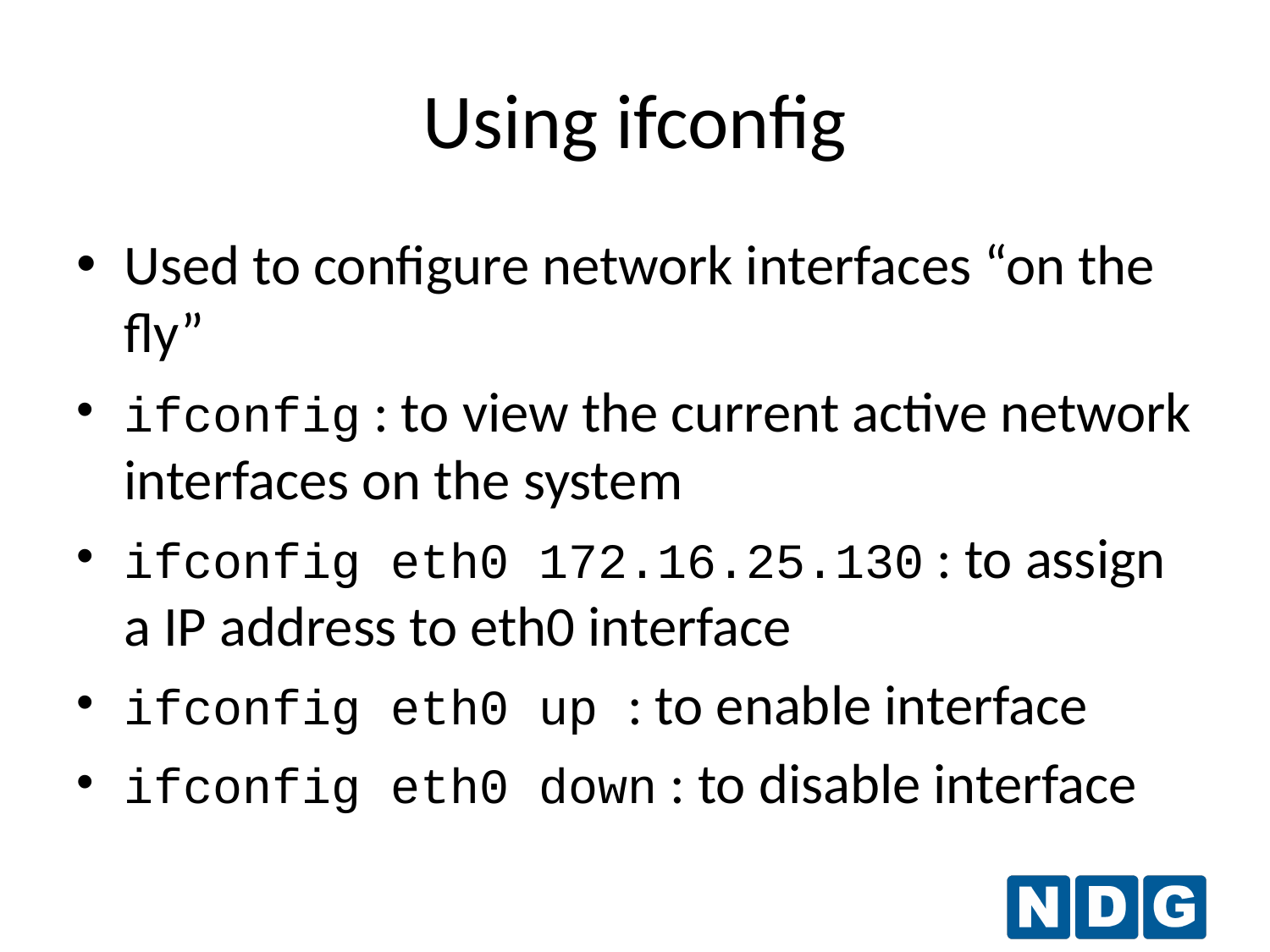

Using ifconfig
Used to configure network interfaces “on the fly”
ifconfig : to view the current active network interfaces on the system
ifconfig eth0 172.16.25.130 : to assign a IP address to eth0 interface
ifconfig eth0 up : to enable interface
ifconfig eth0 down : to disable interface